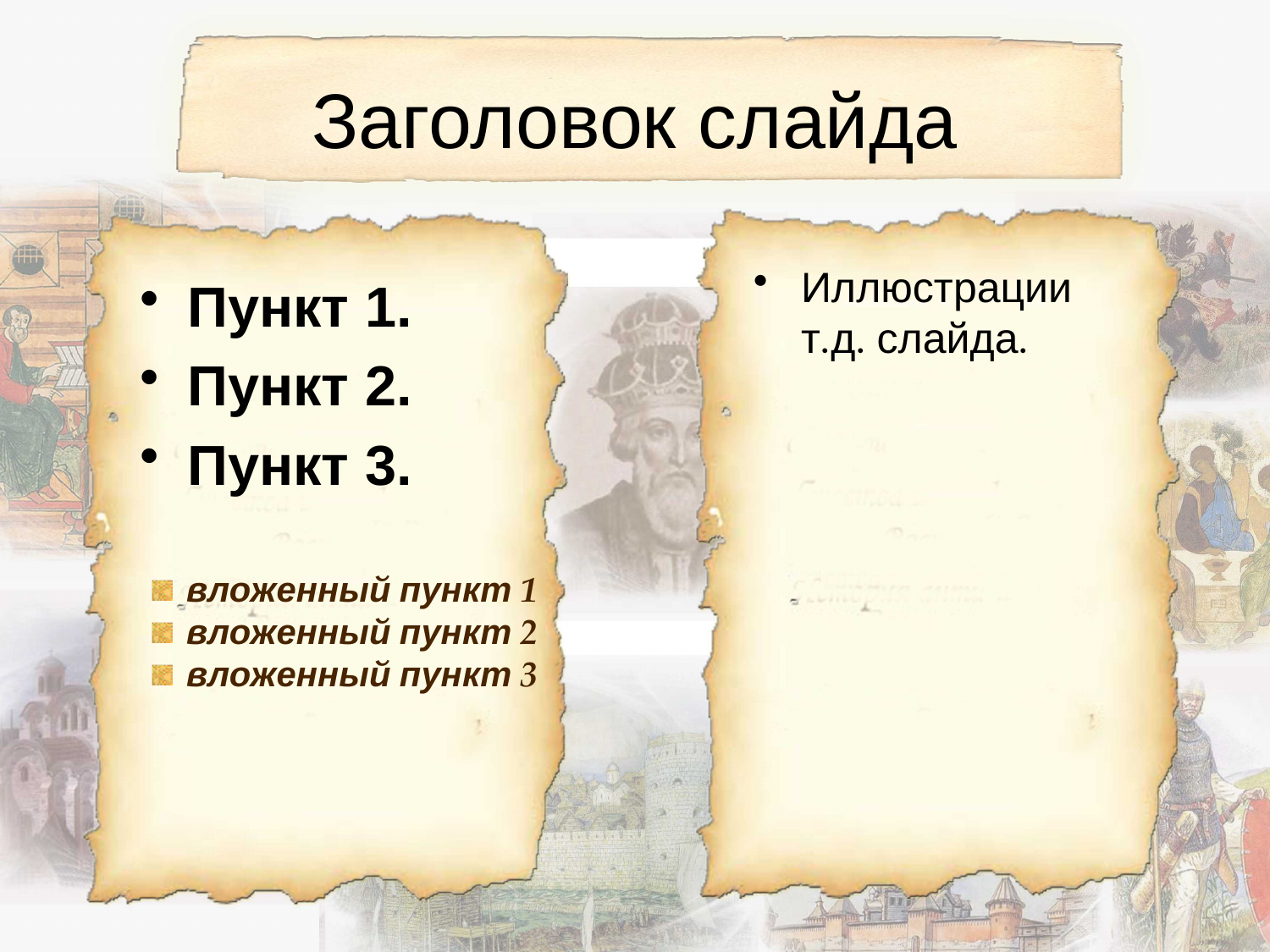

# Заголовок слайда
Иллюстрации т.д. слайда.
Пункт 1.
Пункт 2.
Пункт 3.
 вложенный пункт 1
 вложенный пункт 2
 вложенный пункт 3